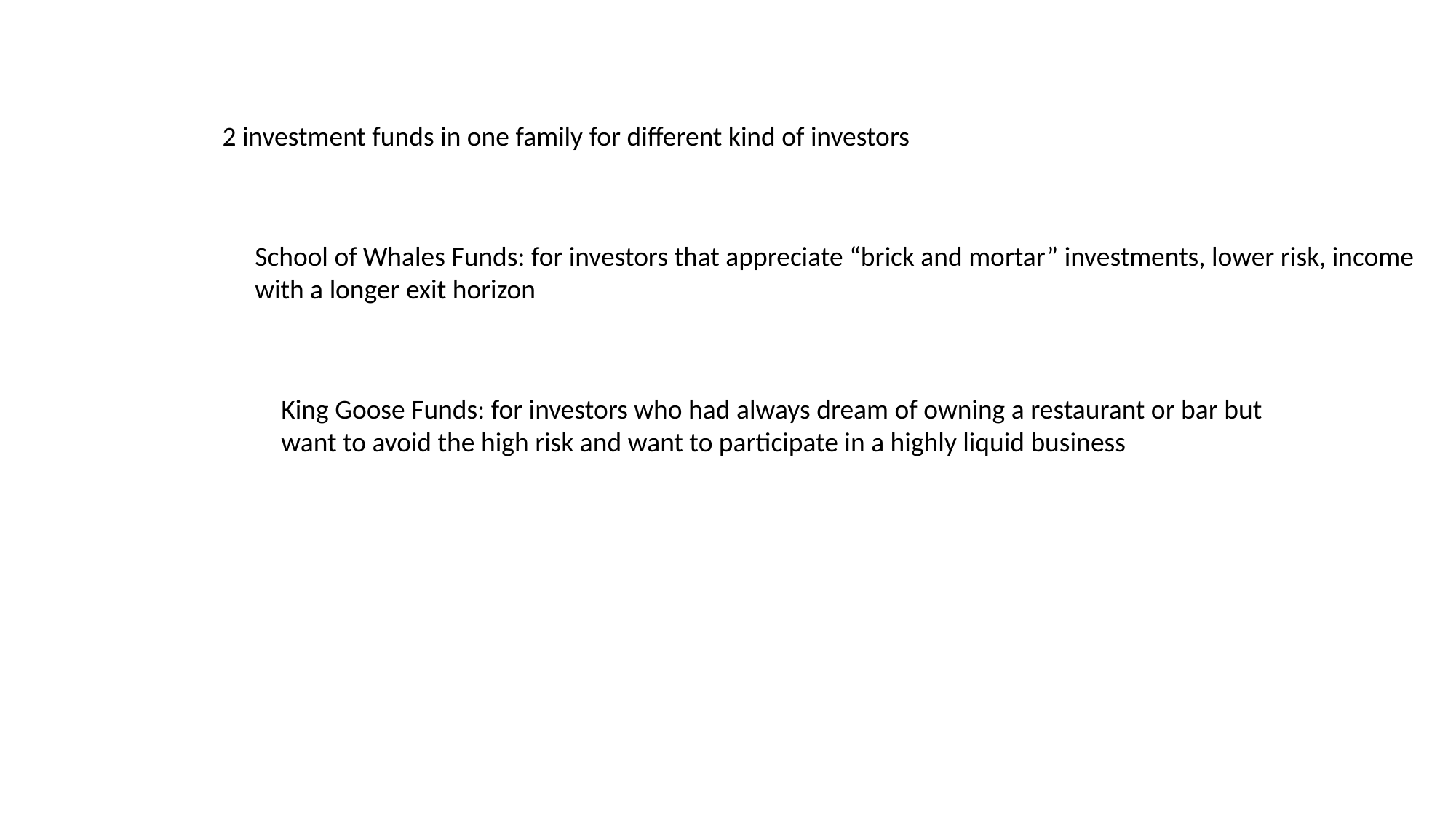

2 investment funds in one family for different kind of investors
School of Whales Funds: for investors that appreciate “brick and mortar” investments, lower risk, income
with a longer exit horizon
King Goose Funds: for investors who had always dream of owning a restaurant or bar but
want to avoid the high risk and want to participate in a highly liquid business